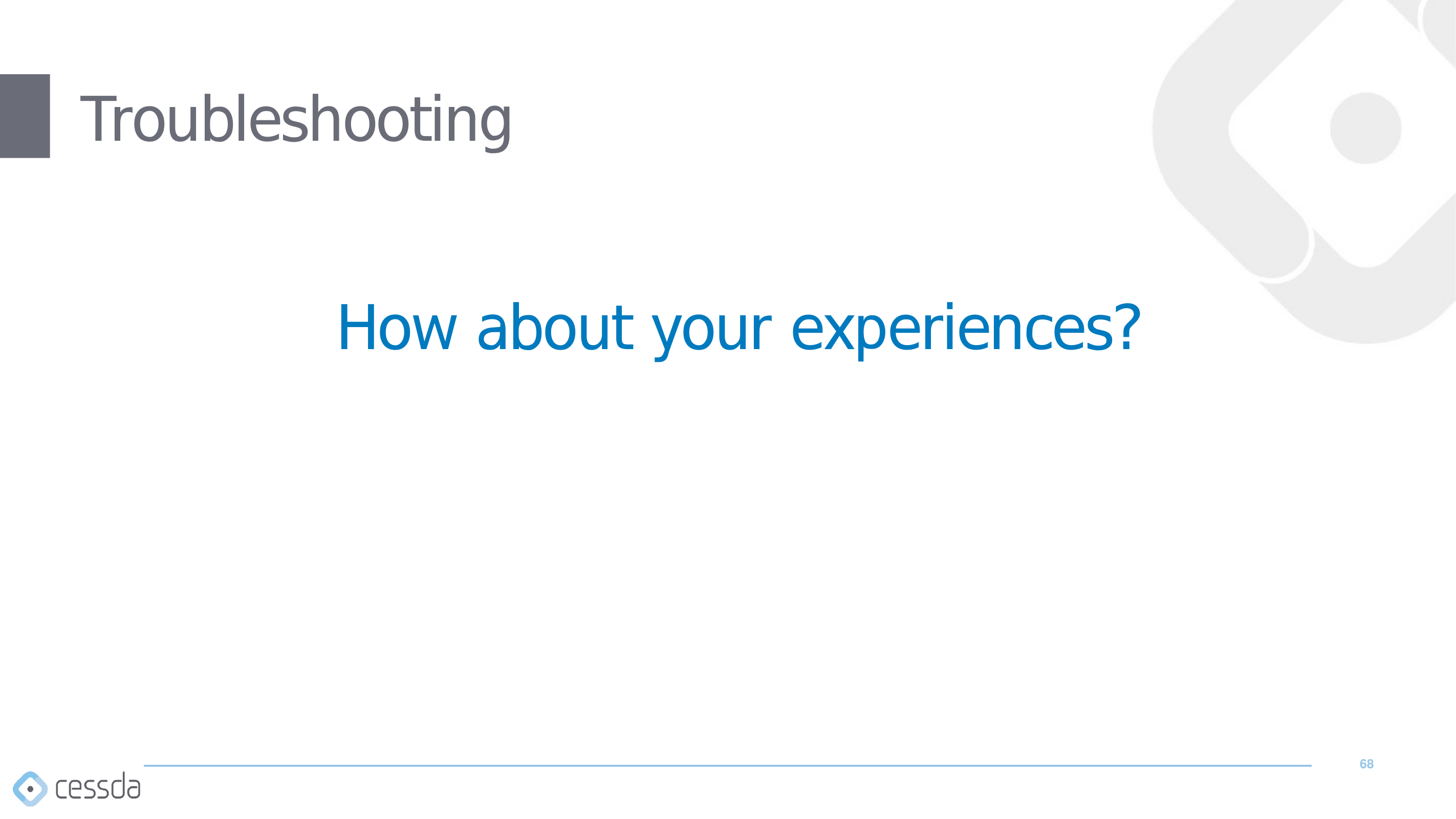

# Troubleshooting

How about your experiences?

68